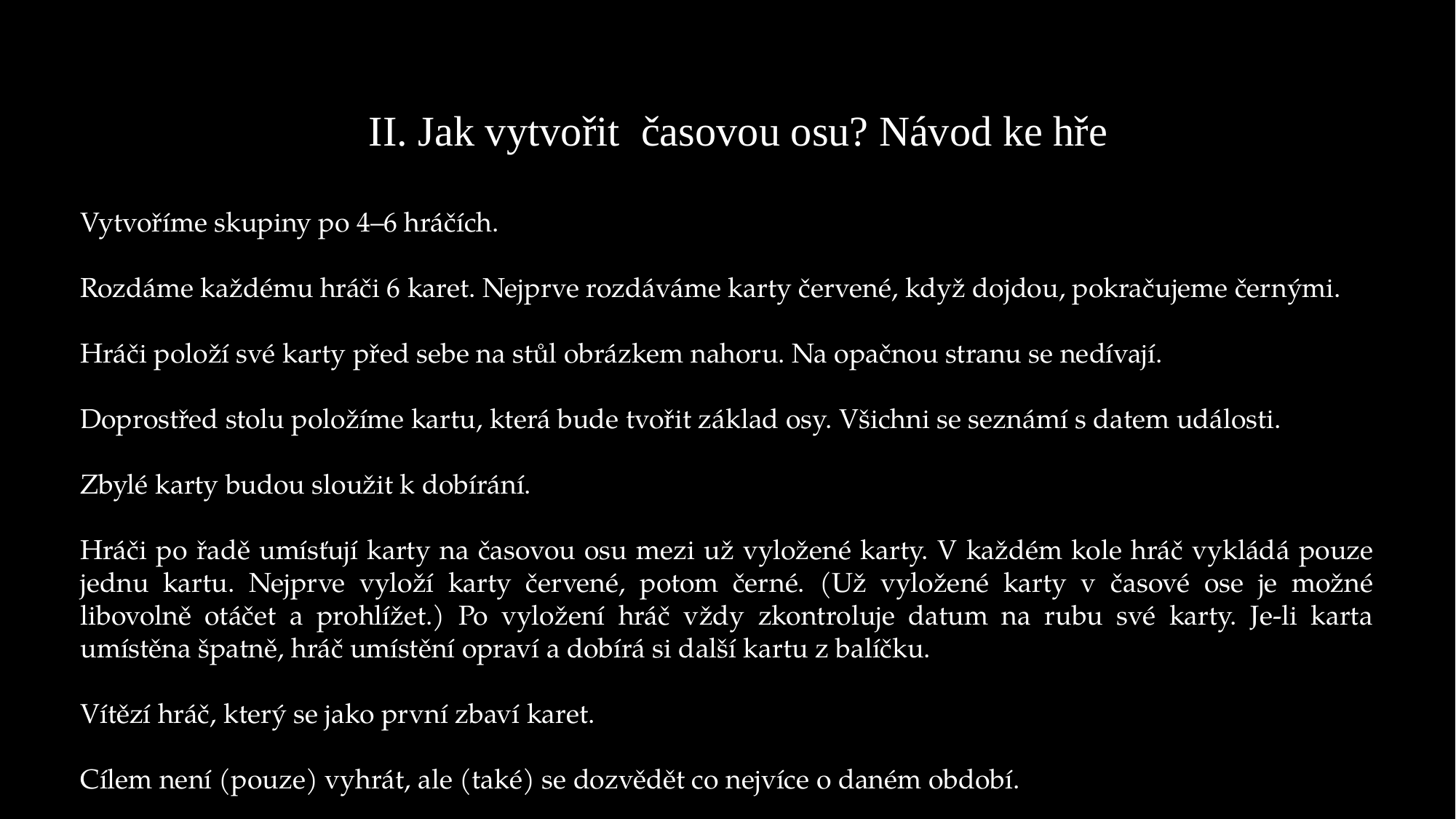

II. Jak vytvořit  časovou osu? Návod ke hře

Vytvoříme skupiny po 4–6 hráčích.

Rozdáme každému hráči 6 karet. Nejprve rozdáváme karty červené, když dojdou, pokračujeme černými.

Hráči položí své karty před sebe na stůl obrázkem nahoru. Na opačnou stranu se nedívají.

Doprostřed stolu položíme kartu, která bude tvořit základ osy. Všichni se seznámí s datem události.

Zbylé karty budou sloužit k dobírání.

Hráči po řadě umísťují karty na časovou osu mezi už vyložené karty. V každém kole hráč vykládá pouze jednu kartu. Nejprve vyloží karty červené, potom černé. (Už vyložené karty v časové ose je možné libovolně otáčet a prohlížet.) Po vyložení hráč vždy zkontroluje datum na rubu své karty. Je-li karta umístěna špatně, hráč umístění opraví a dobírá si další kartu z balíčku.

Vítězí hráč, který se jako první zbaví karet.

Cílem není (pouze) vyhrát, ale (také) se dozvědět co nejvíce o daném období.